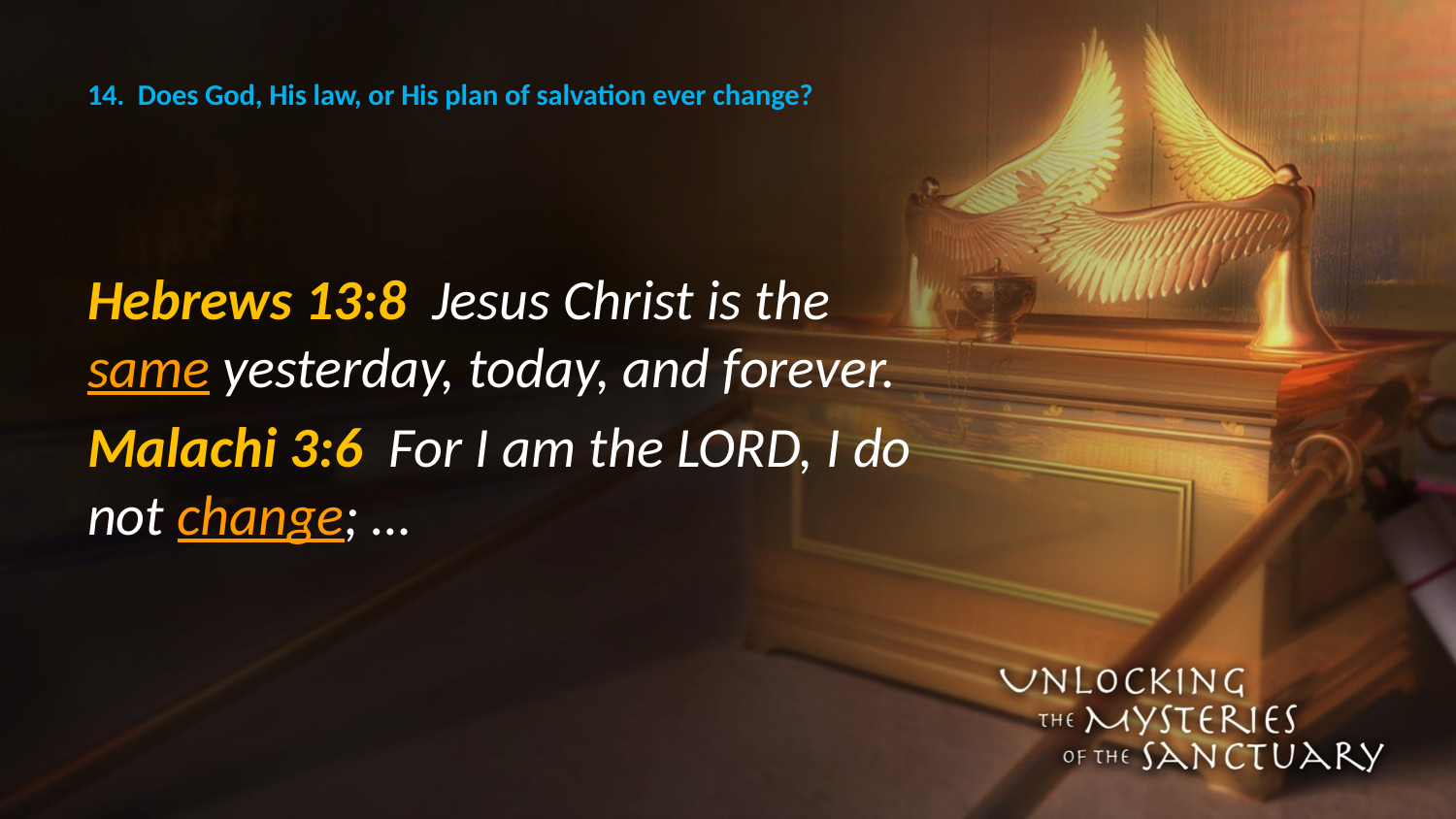

# 14.  Does God, His law, or His plan of salvation ever change?

Hebrews 13:8  Jesus Christ is the same yesterday, today, and forever.
Malachi 3:6  For I am the LORD, I do not change; …